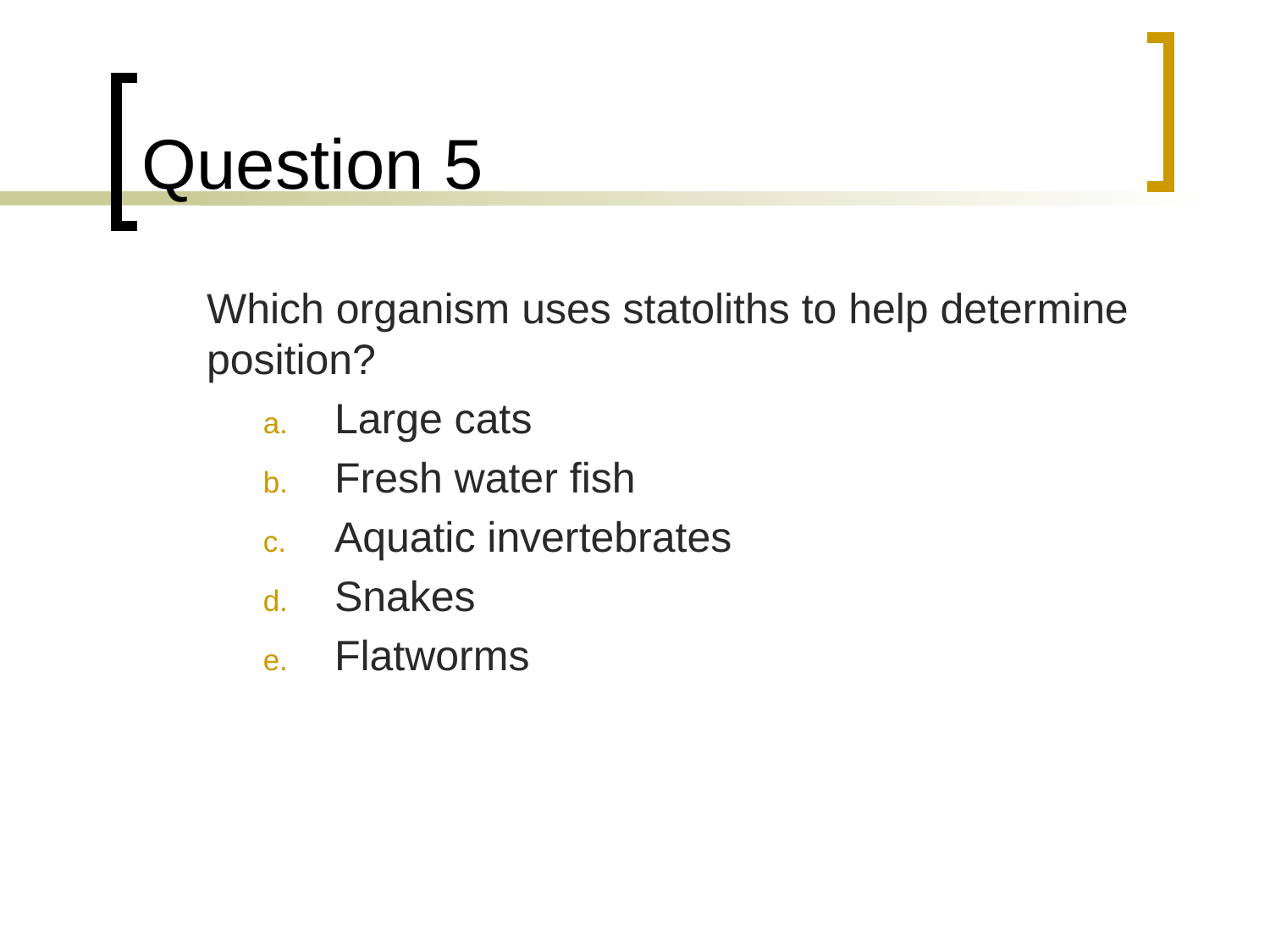

# Question 5
	Which organism uses statoliths to help determine position?
Large cats
Fresh water fish
Aquatic invertebrates
Snakes
Flatworms